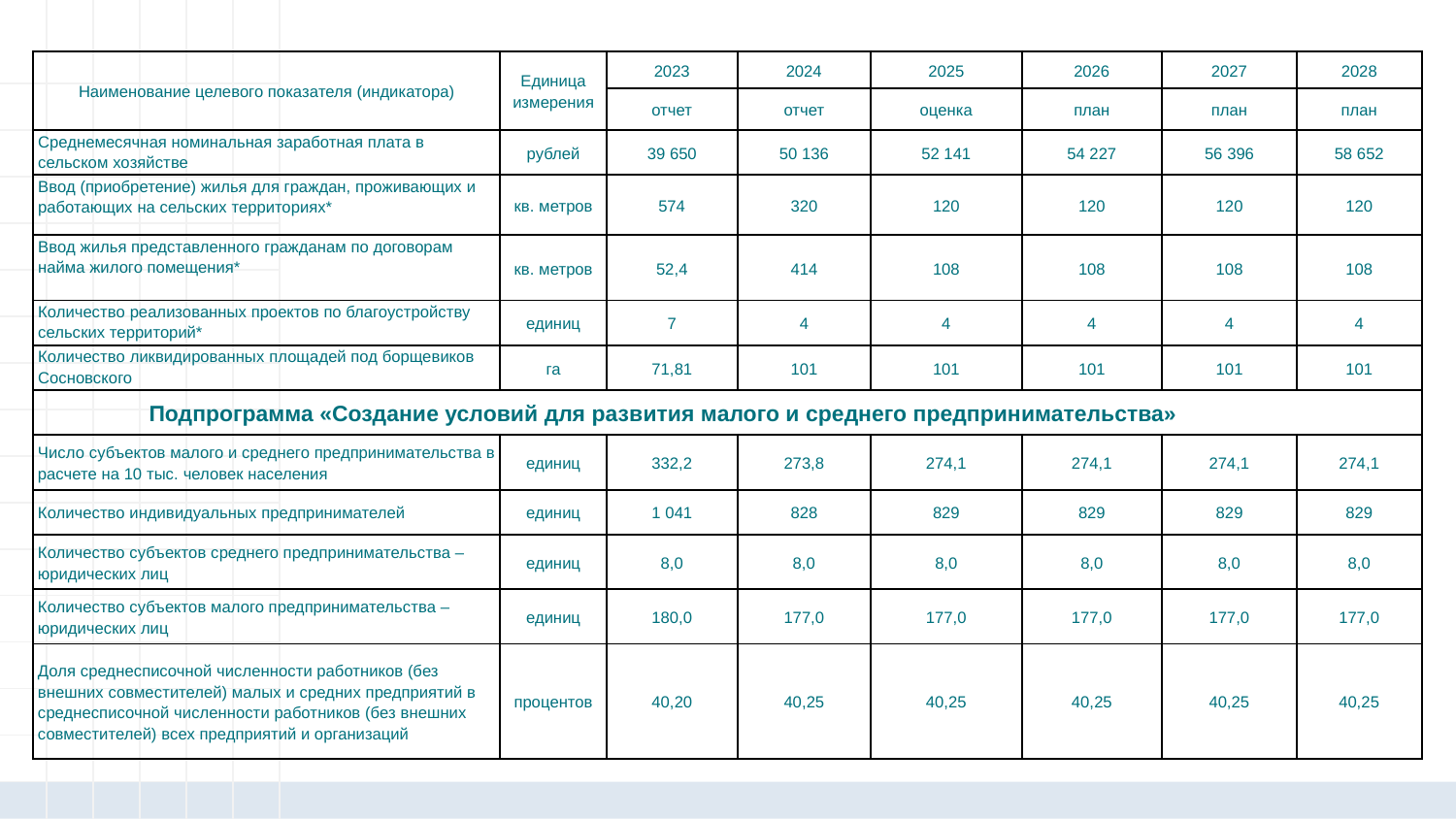

| Наименование целевого показателя (индикатора) | Единица измерения | 2023 | 2024 | 2025 | 2026 | 2027 | 2028 |
| --- | --- | --- | --- | --- | --- | --- | --- |
|  |  | отчет | отчет | оценка | план | план | план |
| Среднемесячная номинальная заработная плата в сельском хозяйстве | рублей | 39 650 | 50 136 | 52 141 | 54 227 | 56 396 | 58 652 |
| Ввод (приобретение) жилья для граждан, проживающих и работающих на сельских территориях\* | кв. метров | 574 | 320 | 120 | 120 | 120 | 120 |
| Ввод жилья представленного гражданам по договорам найма жилого помещения\* | кв. метров | 52,4 | 414 | 108 | 108 | 108 | 108 |
| Количество реализованных проектов по благоустройству сельских территорий\* | единиц | 7 | 4 | 4 | 4 | 4 | 4 |
| Количество ликвидированных площадей под борщевиков Сосновского | га | 71,81 | 101 | 101 | 101 | 101 | 101 |
| Подпрограмма «Создание условий для развития малого и среднего предпринимательства» |  |  |  |  |  |  |  |
| Число субъектов малого и среднего предпринимательства в расчете на 10 тыс. человек населения | единиц | 332,2 | 273,8 | 274,1 | 274,1 | 274,1 | 274,1 |
| Количество индивидуальных предпринимателей | единиц | 1 041 | 828 | 829 | 829 | 829 | 829 |
| Количество субъектов среднего предпринимательства – юридических лиц | единиц | 8,0 | 8,0 | 8,0 | 8,0 | 8,0 | 8,0 |
| Количество субъектов малого предпринимательства – юридических лиц | единиц | 180,0 | 177,0 | 177,0 | 177,0 | 177,0 | 177,0 |
| Доля среднесписочной численности работников (без внешних совместителей) малых и средних предприятий в среднесписочной численности работников (без внешних совместителей) всех предприятий и организаций | процентов | 40,20 | 40,25 | 40,25 | 40,25 | 40,25 | 40,25 |